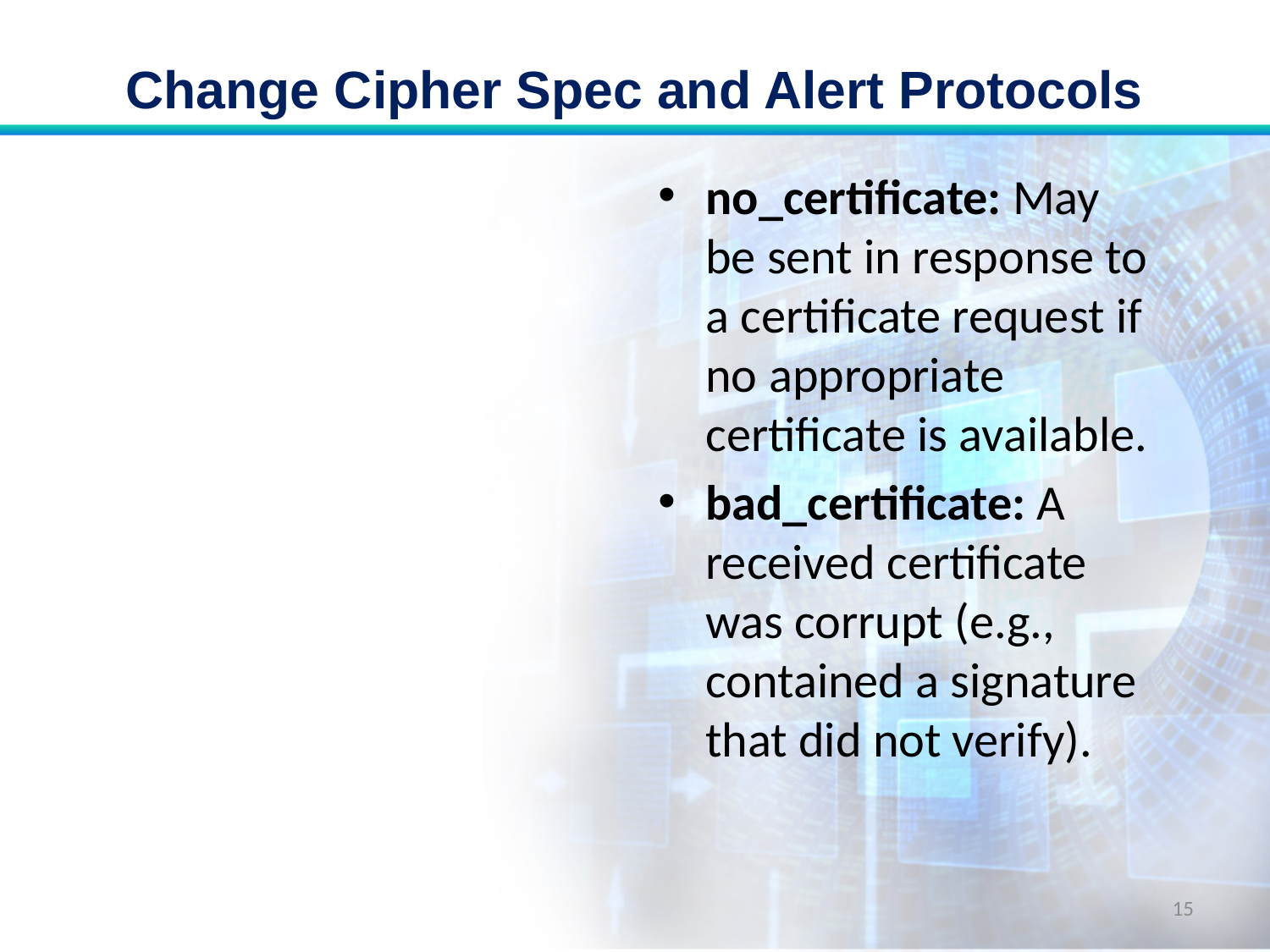

# Change Cipher Spec and Alert Protocols
no_certificate: May be sent in response to a certificate request if no appropriate certificate is available.
bad_certificate: A received certificate was corrupt (e.g., contained a signature that did not verify).
15